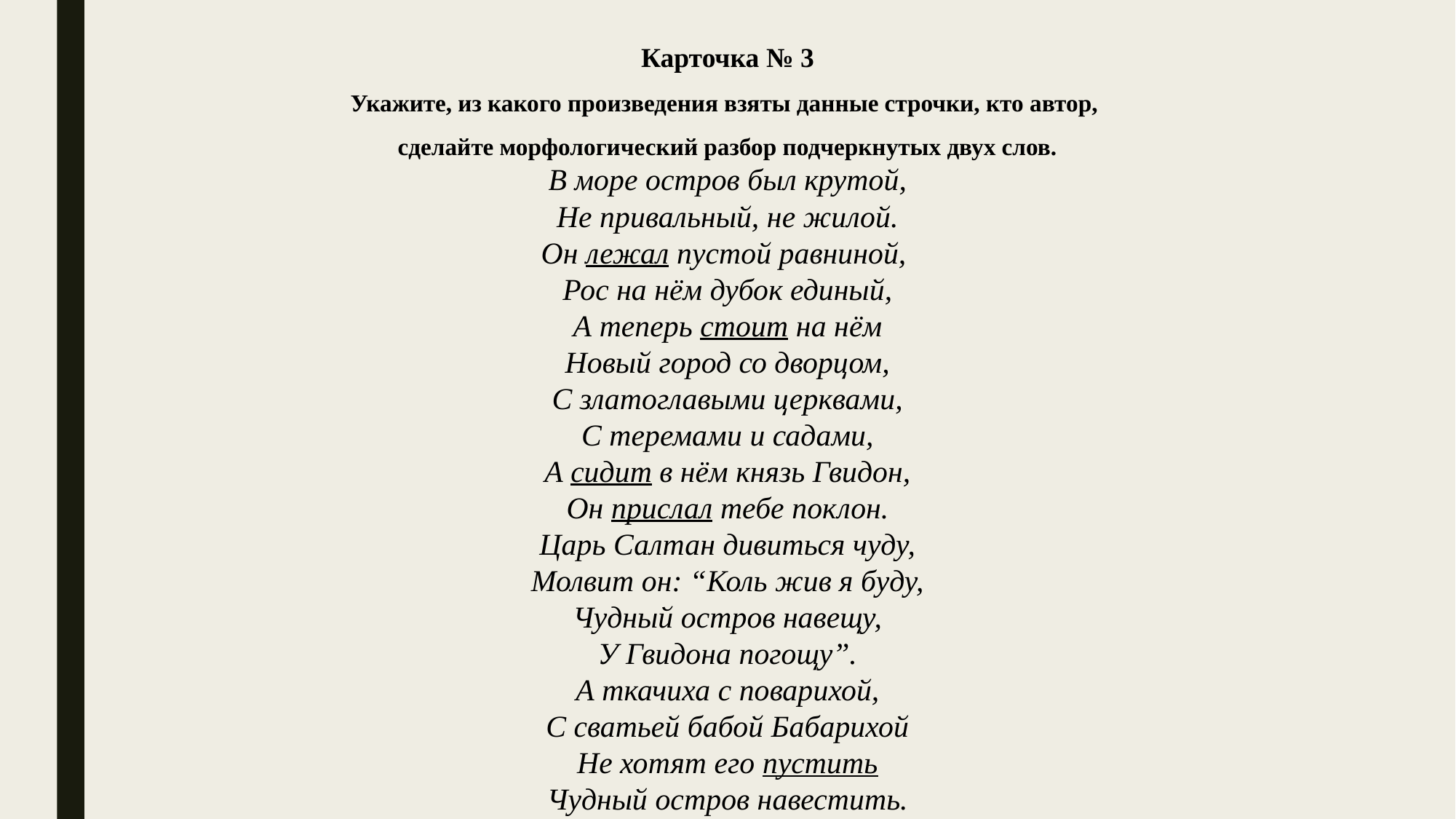

Карточка № 3
Укажите, из какого произведения взяты данные строчки, кто автор,
сделайте морфологический разбор подчеркнутых двух слов.
В море остров был крутой,
Не привальный, не жилой.
Он лежал пустой равниной,
Рос на нём дубок единый,
А теперь стоит на нём
Новый город со дворцом,
С златоглавыми церквами,
С теремами и садами,
А сидит в нём князь Гвидон,
Он прислал тебе поклон.
Царь Салтан дивиться чуду,
Молвит он: “Коль жив я буду,
Чудный остров навещу,
У Гвидона погощу”.
А ткачиха с поварихой,
С сватьей бабой Бабарихой
Не хотят его пустить
Чудный остров навестить.